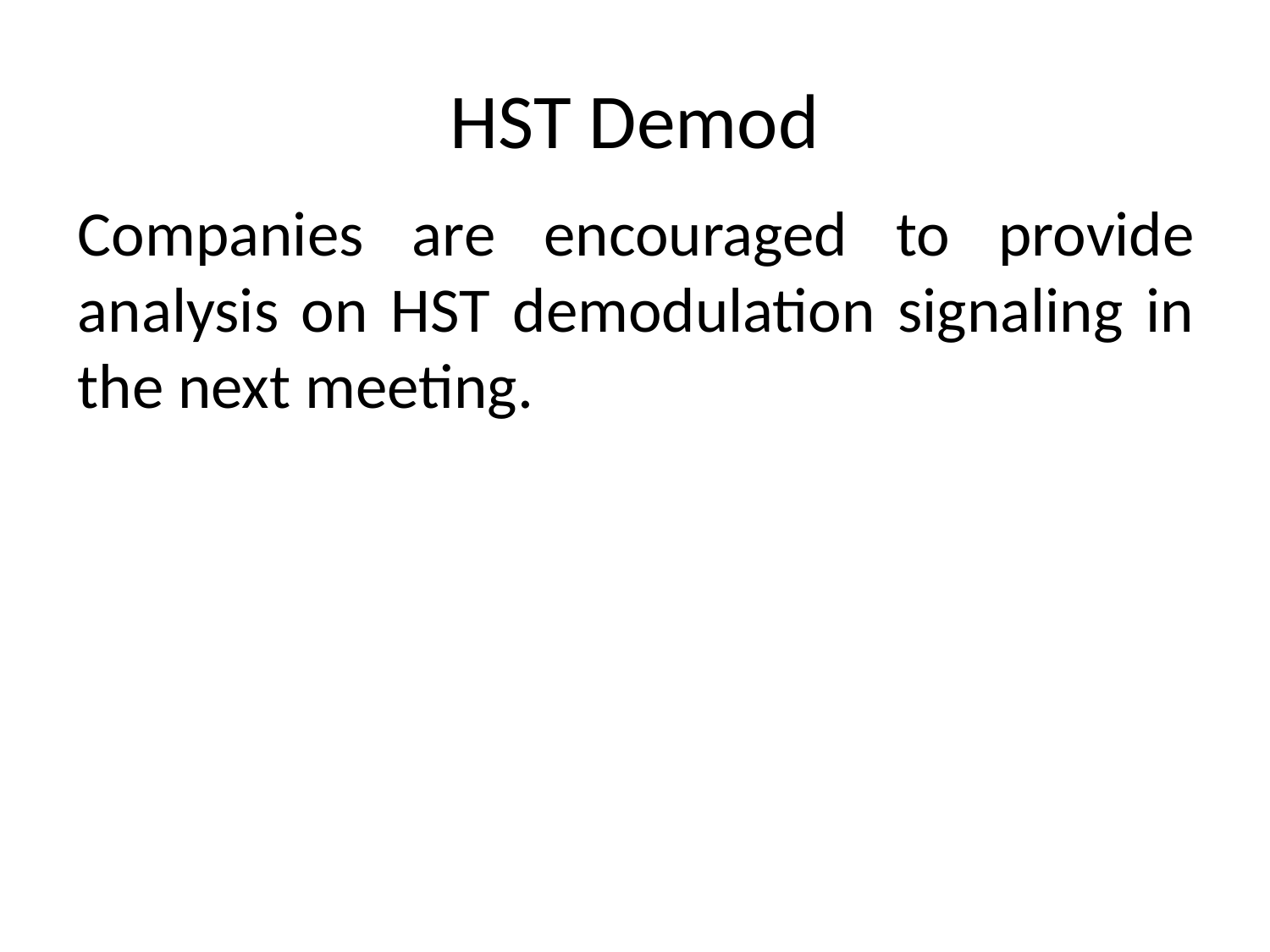

# HST Demod

Companies are encouraged to provide analysis on HST demodulation signaling in the next meeting.